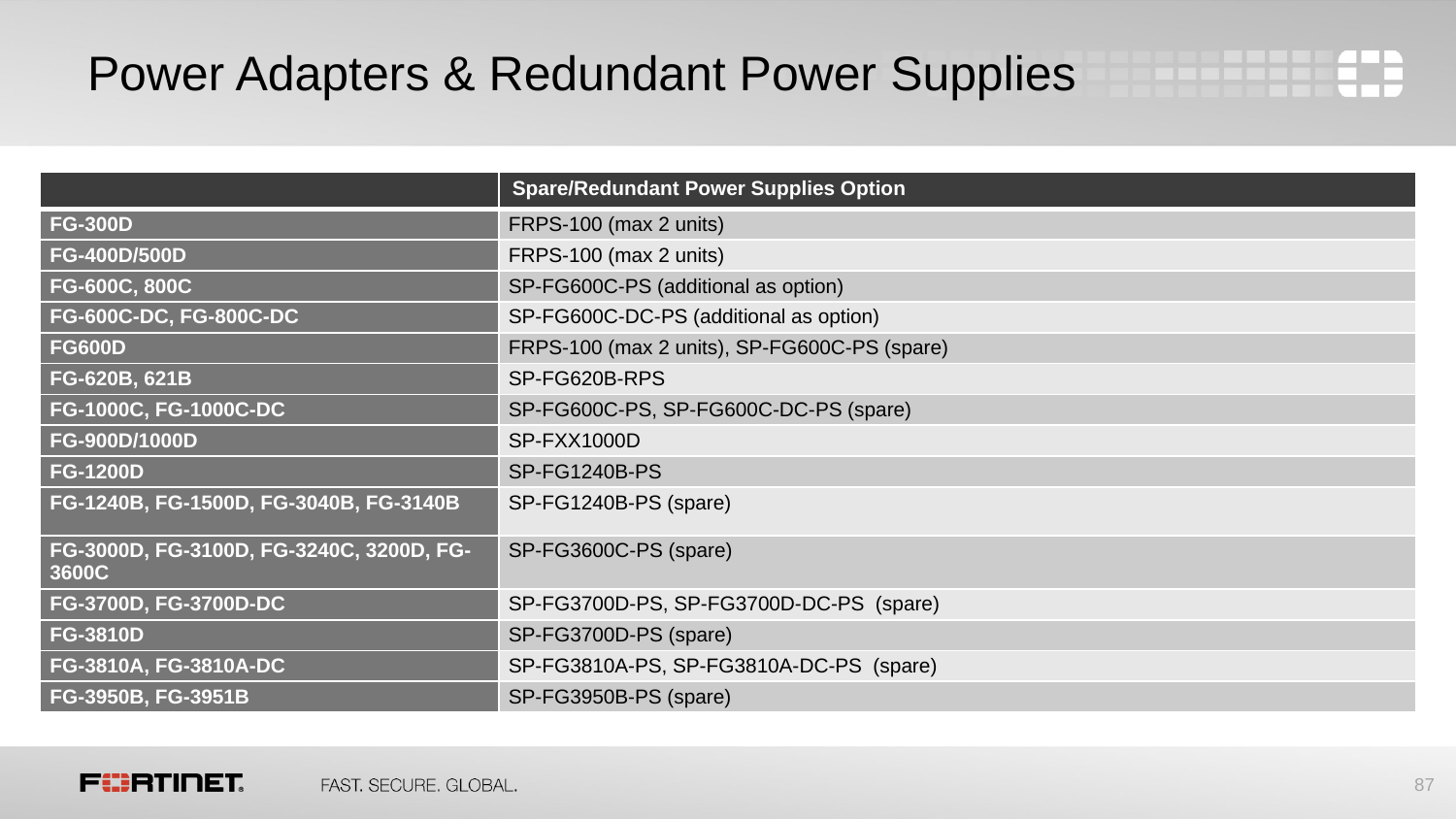

# Power Adapters & Redundant Power Supplies
|  | Spare/Redundant Power Supplies Option |
| --- | --- |
| FG-300D | FRPS-100 (max 2 units) |
| FG-400D/500D | FRPS-100 (max 2 units) |
| FG-600C, 800C | SP-FG600C-PS (additional as option) |
| FG-600C-DC, FG-800C-DC | SP-FG600C-DC-PS (additional as option) |
| FG600D | FRPS-100 (max 2 units), SP-FG600C-PS (spare) |
| FG-620B, 621B | SP-FG620B-RPS |
| FG-1000C, FG-1000C-DC | SP-FG600C-PS, SP-FG600C-DC-PS (spare) |
| FG-900D/1000D | SP-FXX1000D |
| FG-1200D | SP-FG1240B-PS |
| FG-1240B, FG-1500D, FG-3040B, FG-3140B | SP-FG1240B-PS (spare) |
| FG-3000D, FG-3100D, FG-3240C, 3200D, FG-3600C | SP-FG3600C-PS (spare) |
| FG-3700D, FG-3700D-DC | SP-FG3700D-PS, SP-FG3700D-DC-PS (spare) |
| FG-3810D | SP-FG3700D-PS (spare) |
| FG-3810A, FG-3810A-DC | SP-FG3810A-PS, SP-FG3810A-DC-PS (spare) |
| FG-3950B, FG-3951B | SP-FG3950B-PS (spare) |